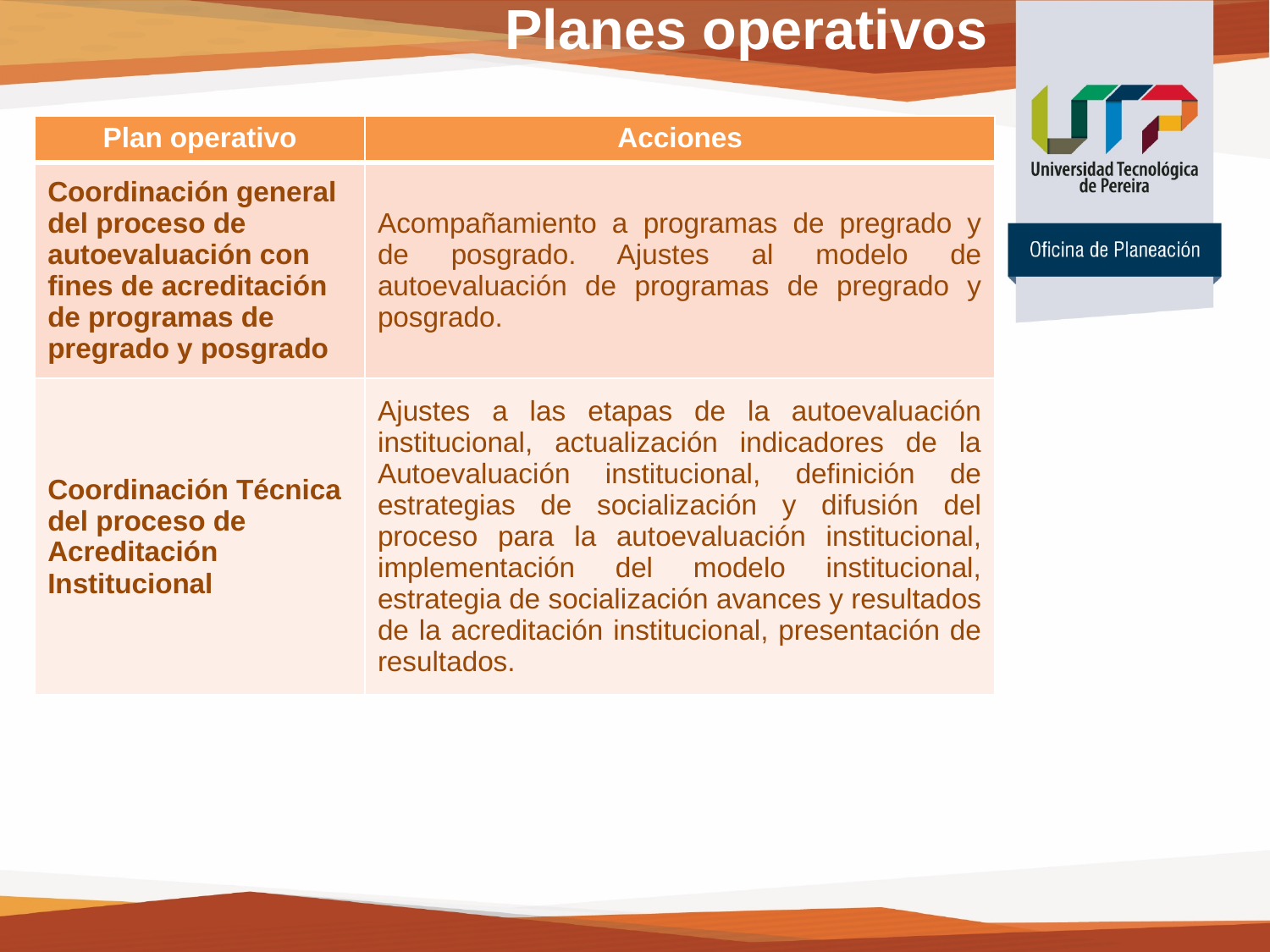

# Planes operativos
| Plan operativo | Acciones |
| --- | --- |
| Coordinación general del proceso de autoevaluación con fines de acreditación de programas de pregrado y posgrado | Acompañamiento a programas de pregrado y de posgrado. Ajustes al modelo de autoevaluación de programas de pregrado y posgrado. |
| Coordinación Técnica del proceso de Acreditación Institucional | Ajustes a las etapas de la autoevaluación institucional, actualización indicadores de la Autoevaluación institucional, definición de estrategias de socialización y difusión del proceso para la autoevaluación institucional, implementación del modelo institucional, estrategia de socialización avances y resultados de la acreditación institucional, presentación de resultados. |